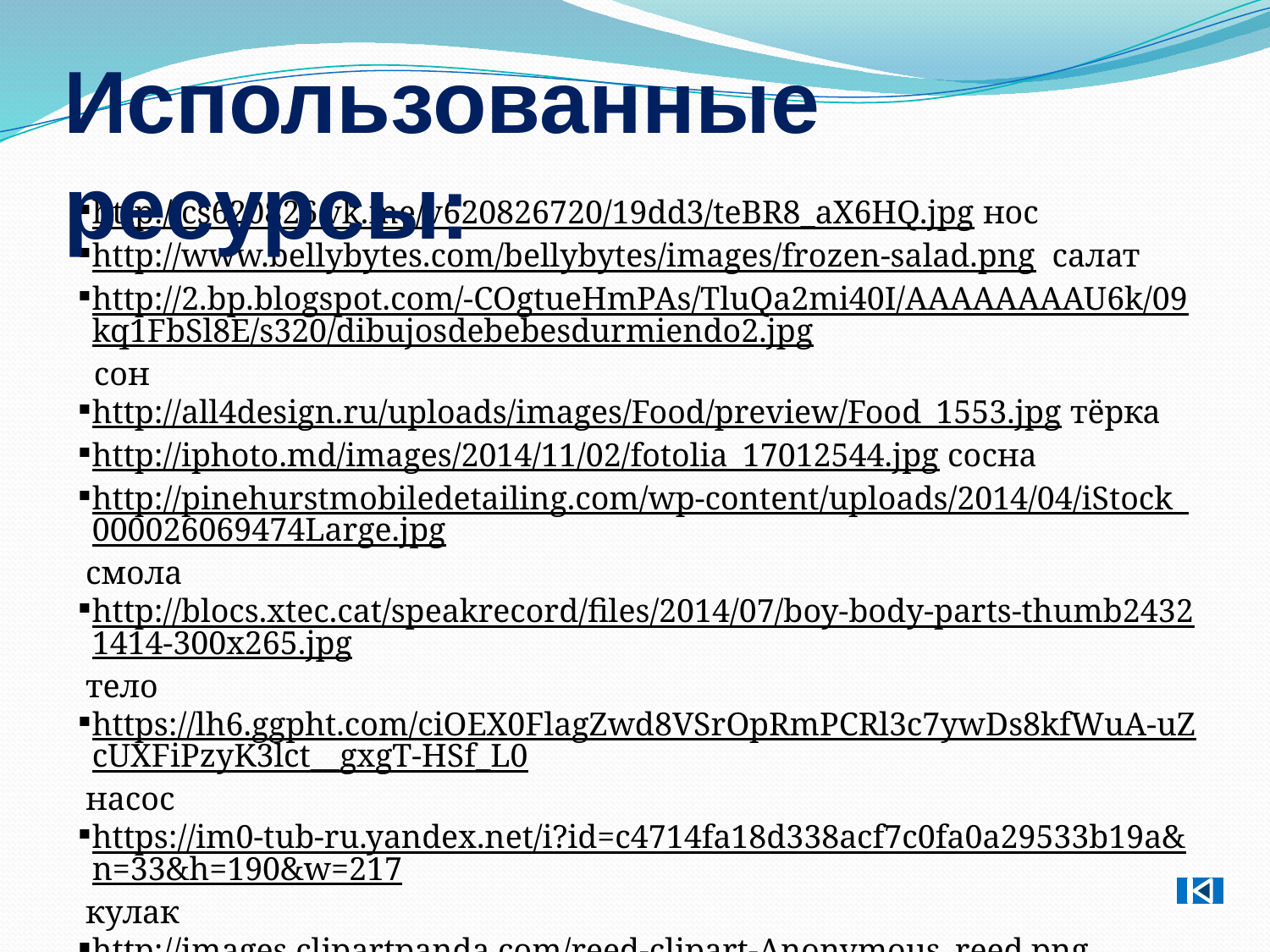

# Использованные ресурсы:
http://cs620826.vk.me/v620826720/19dd3/teBR8_aX6HQ.jpg нос
http://www.bellybytes.com/bellybytes/images/frozen-salad.png  салат
http://2.bp.blogspot.com/-COgtueHmPAs/TluQa2mi40I/AAAAAAAAU6k/09kq1FbSl8E/s320/dibujosdebebesdurmiendo2.jpg  сон
http://all4design.ru/uploads/images/Food/preview/Food_1553.jpg тёрка
http://iphoto.md/images/2014/11/02/fotolia_17012544.jpg сосна
http://pinehurstmobiledetailing.com/wp-content/uploads/2014/04/iStock_000026069474Large.jpg смола
http://blocs.xtec.cat/speakrecord/files/2014/07/boy-body-parts-thumb24321414-300x265.jpg тело
https://lh6.ggpht.com/ciOEX0FlagZwd8VSrOpRmPCRl3c7ywDs8kfWuA-uZcUXFiPzyK3lct__gxgT-HSf_L0 насос
https://im0-tub-ru.yandex.net/i?id=c4714fa18d338acf7c0fa0a29533b19a&n=33&h=190&w=217 кулак
http://images.clipartpanda.com/reed-clipart-Anonymous_reed.png камыш
http://zezete2.z.e.pic.centerblog.net/o/d9810418.png  сыр